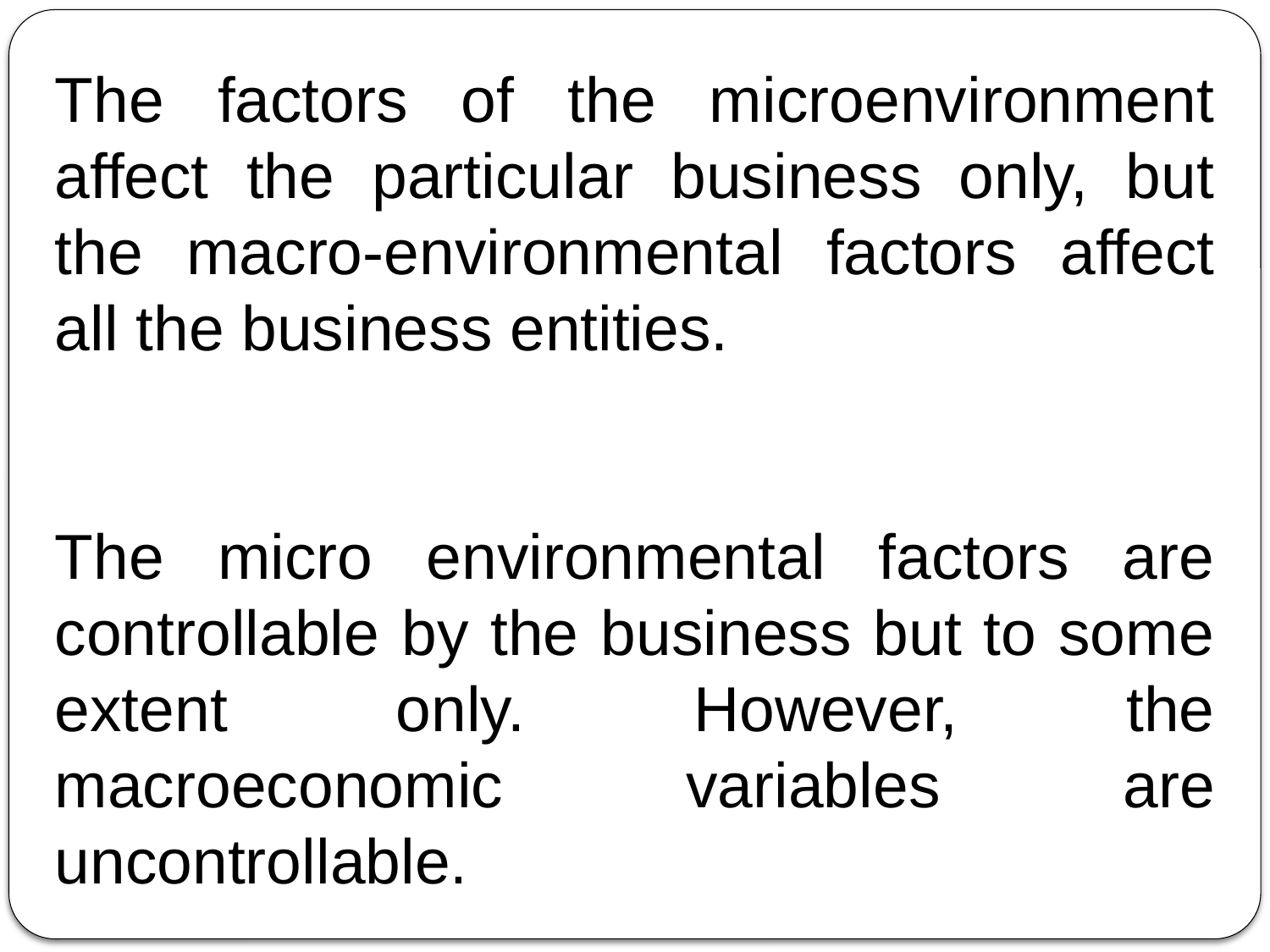

The factors of the microenvironment affect the particular business only, but the macro-environmental factors affect all the business entities.

The micro environmental factors are controllable by the business but to some extent only. However, the macroeconomic variables are uncontrollable.